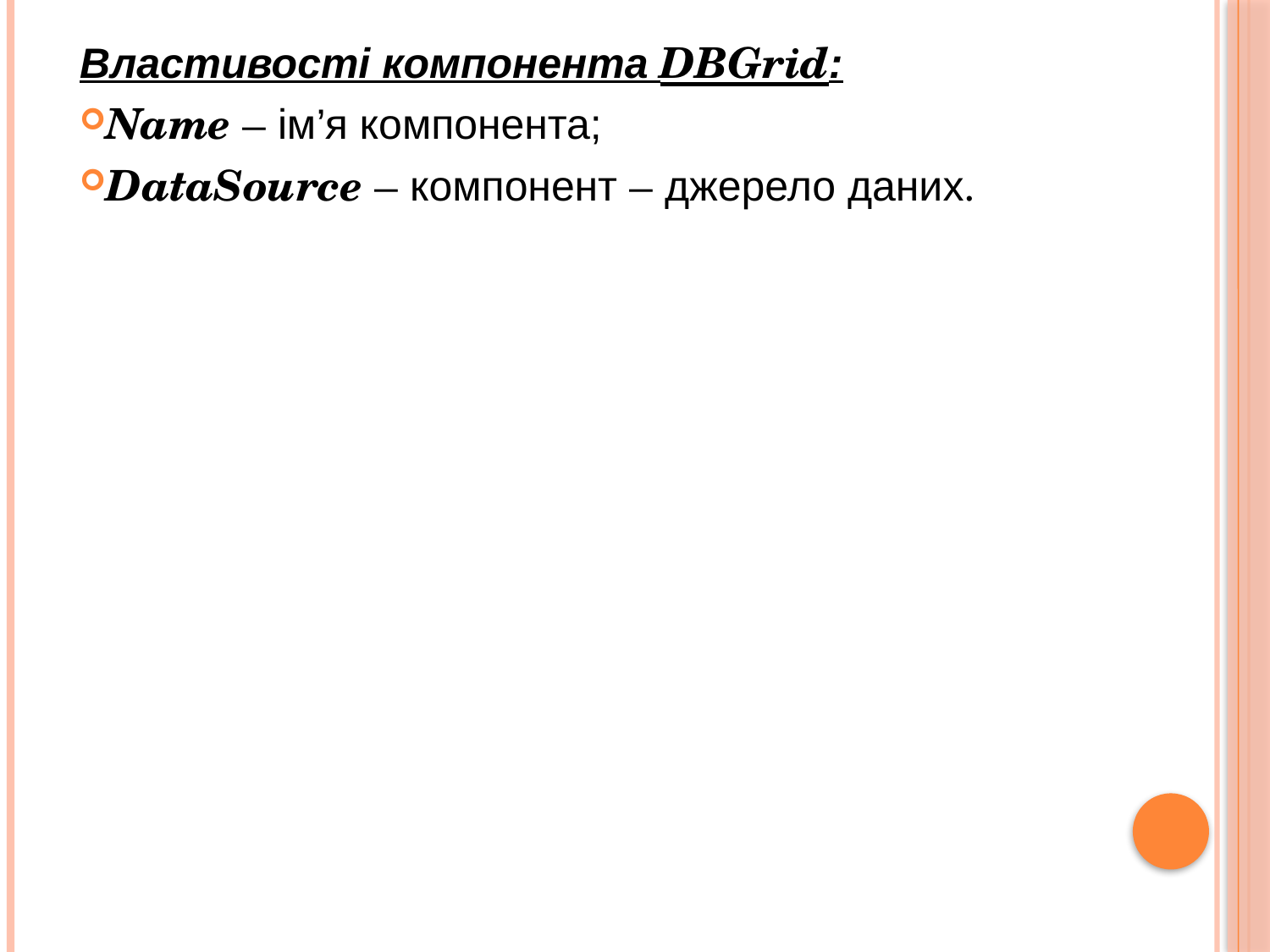

Властивості компонента DBGrid:
Name – ім’я компонента;
DataSource – компонент – джерело даних.